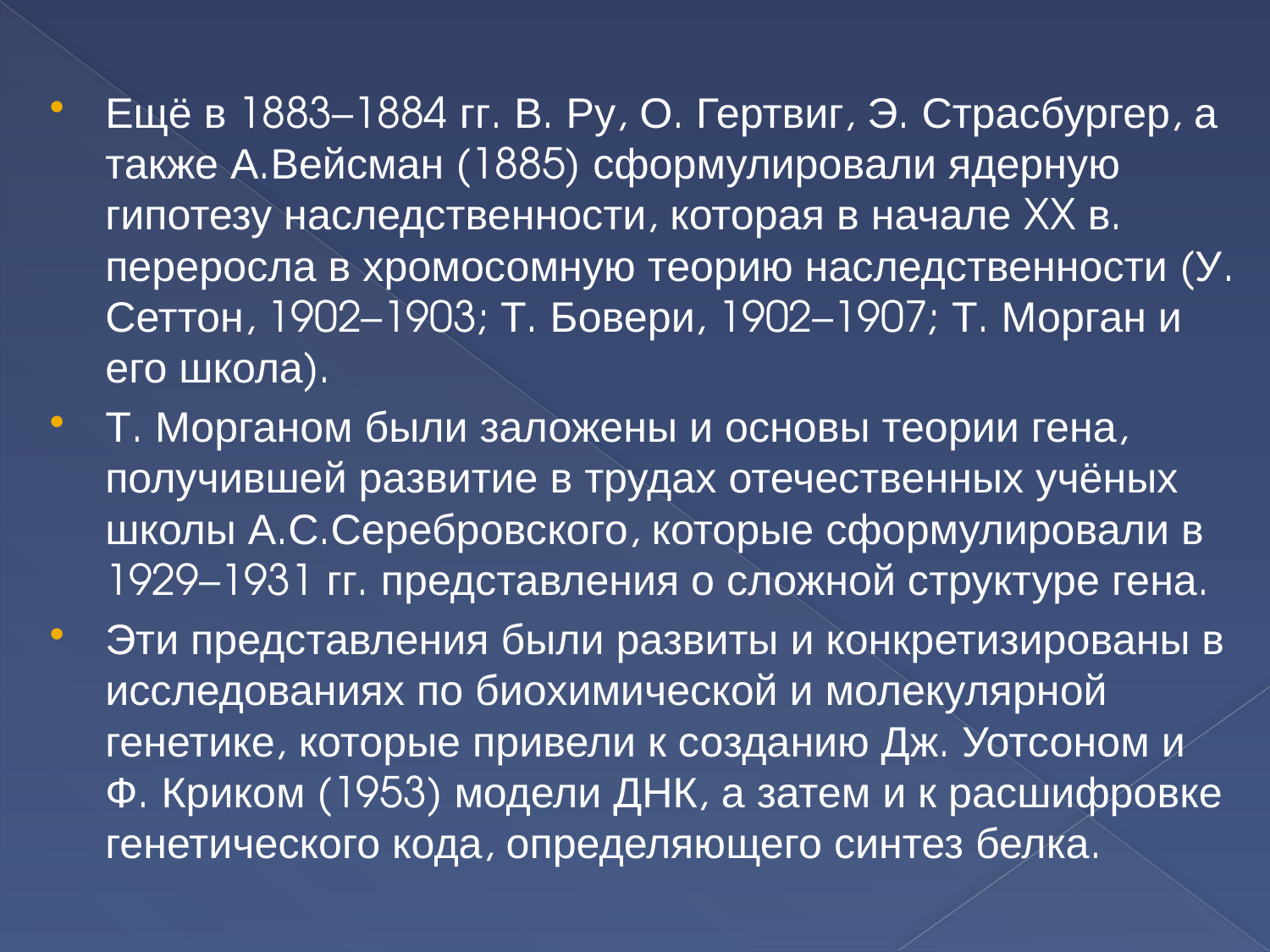

Ещё в 1883–1884 гг. В. Ру, О. Гертвиг, Э. Страсбургер, а также А.Вейсман (1885) сформулировали ядерную гипотезу наследственности, которая в начале XX в. переросла в хромосомную теорию наследственности (У. Сеттон, 1902–1903; Т. Бовери, 1902–1907; Т. Морган и его школа).
Т. Морганом были заложены и основы теории гена, получившей развитие в трудах отечественных учёных школы А.С.Серебровского, которые сформулировали в 1929–1931 гг. представления о слож­ной структуре гена.
Эти представления были развиты и конкретизированы в исследованиях по биохимической и молекулярной генетике, которые привели к созданию Дж. Уотсоном и Ф. Криком (1953) модели ДНК, а затем и к расшифровке генетического кода, определяющего синтез белка.